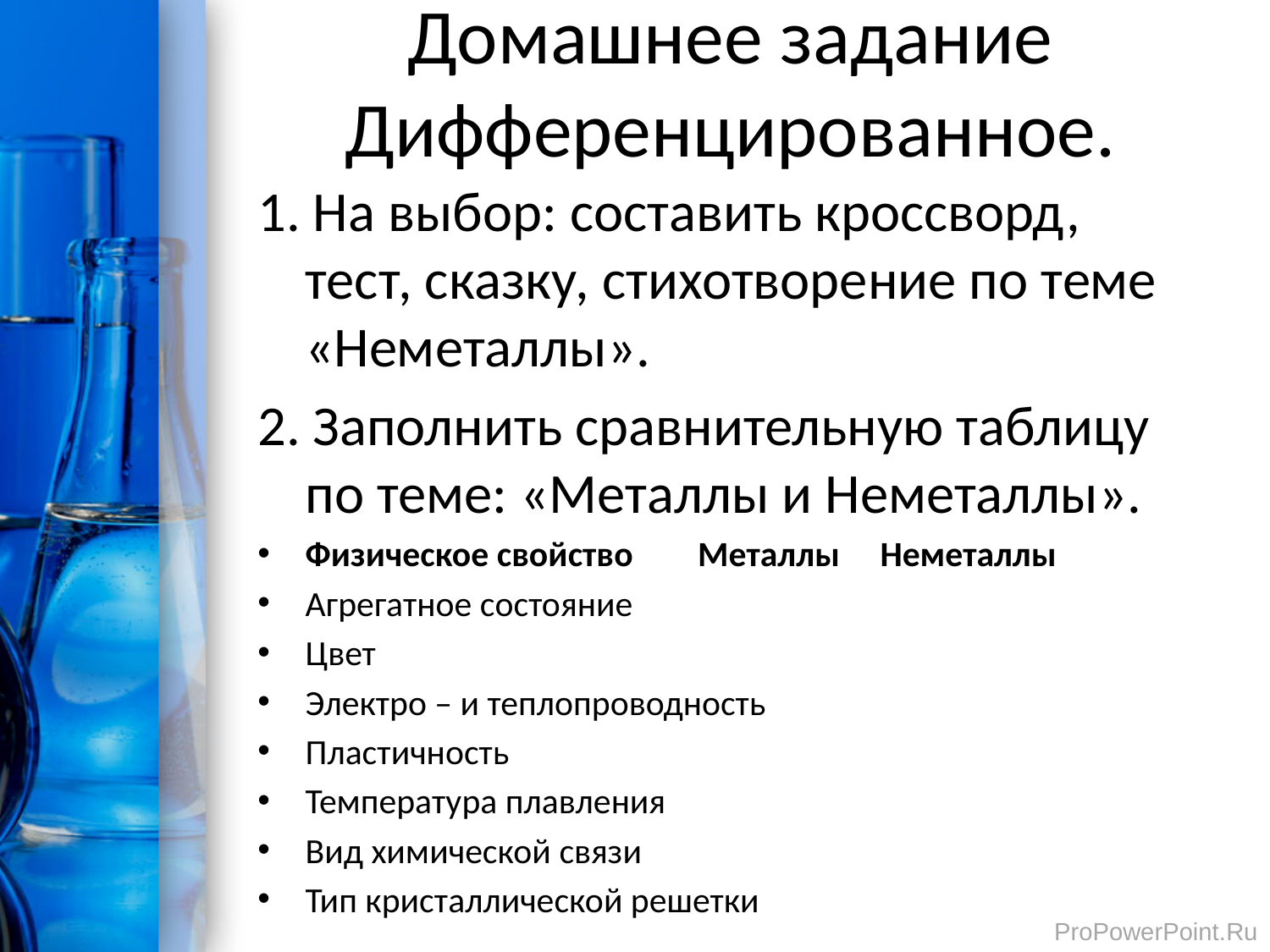

# Домашнее задание Дифференцированное.
1. На выбор: составить кроссворд, тест, сказку, стихотворение по теме «Неметаллы».
2. Заполнить сравнительную таблицу по теме: «Металлы и Неметаллы».
Физическое свойство        Металлы     Неметаллы
Агрегатное состояние
Цвет
Электро – и теплопроводность
Пластичность
Температура плавления
Вид химической связи
Тип кристаллической решетки